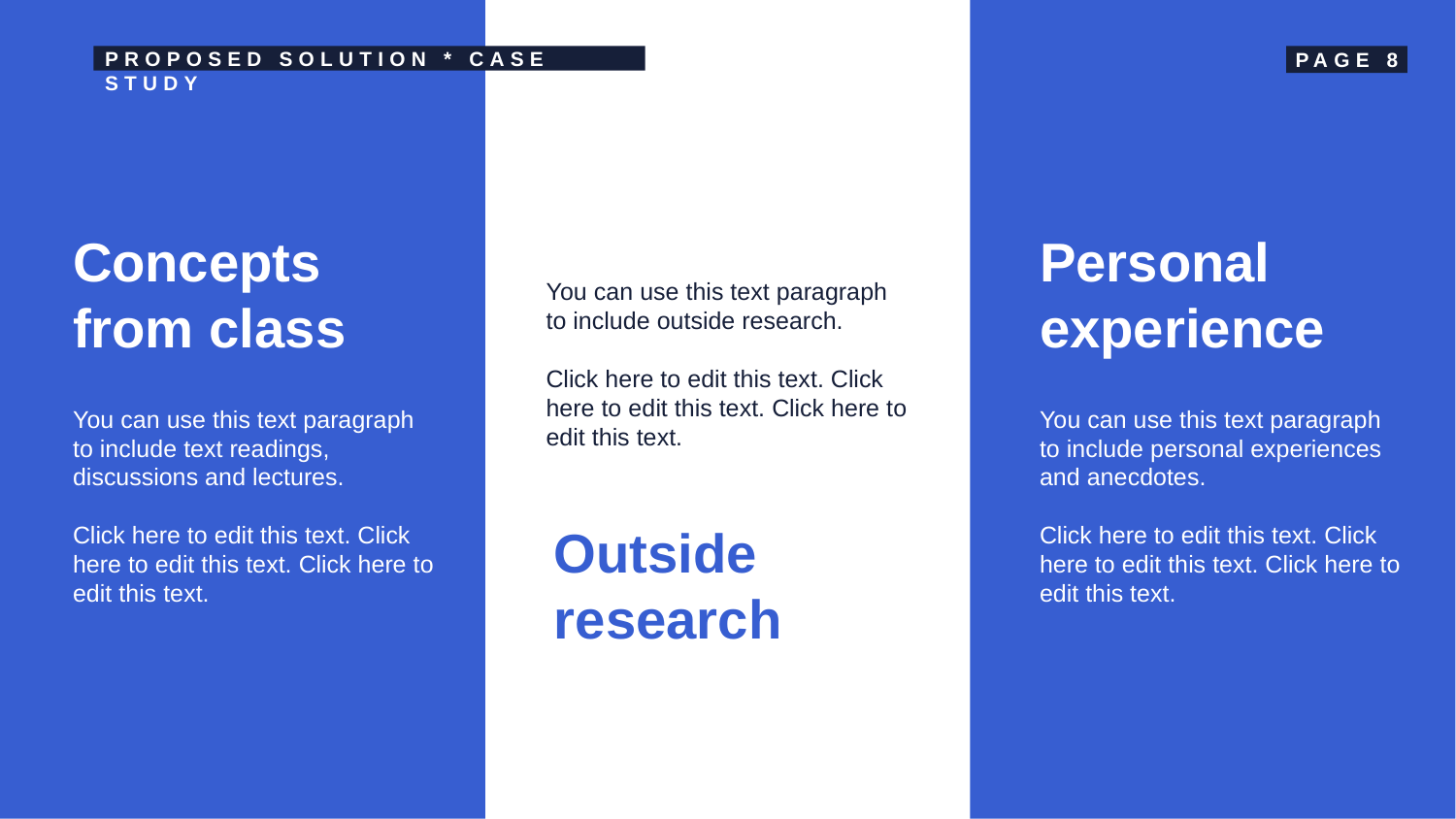

PROPOSED SOLUTION * CASE STUDY
PAGE 8
Concepts from class
Personal
experience
You can use this text paragraph to include outside research.

Click here to edit this text. Click here to edit this text. Click here to edit this text.
You can use this text paragraph to include text readings, discussions and lectures.

Click here to edit this text. Click here to edit this text. Click here to edit this text.
You can use this text paragraph to include personal experiences and anecdotes.

Click here to edit this text. Click here to edit this text. Click here to edit this text.
Outside research